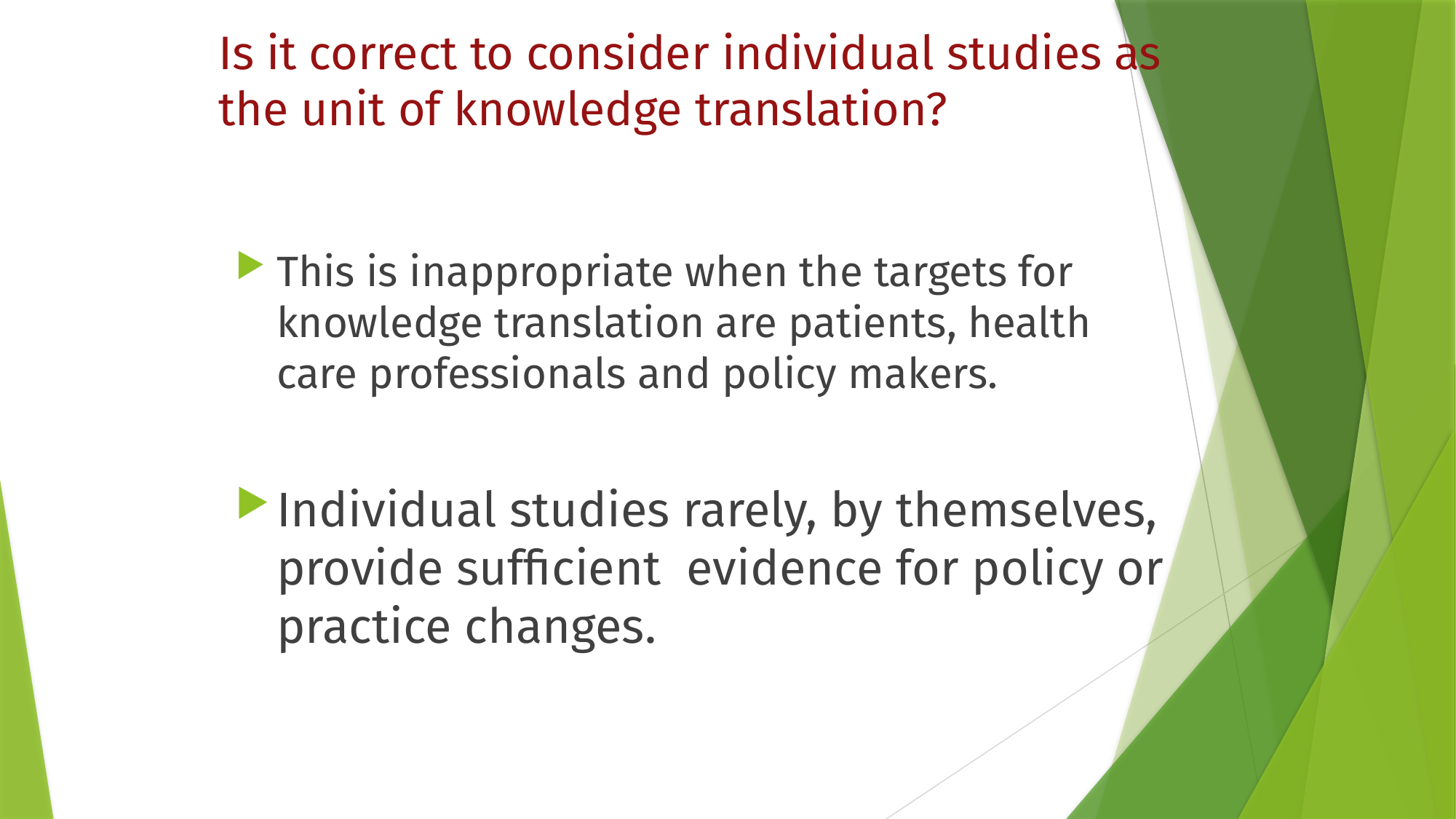

Is it correct to consider individual studies as the unit of knowledge translation?
This is inappropriate when the targets for knowledge translation are patients, health care professionals and policy makers.

Individual studies rarely, by themselves,  provide sufficient  evidence for policy or practice changes.